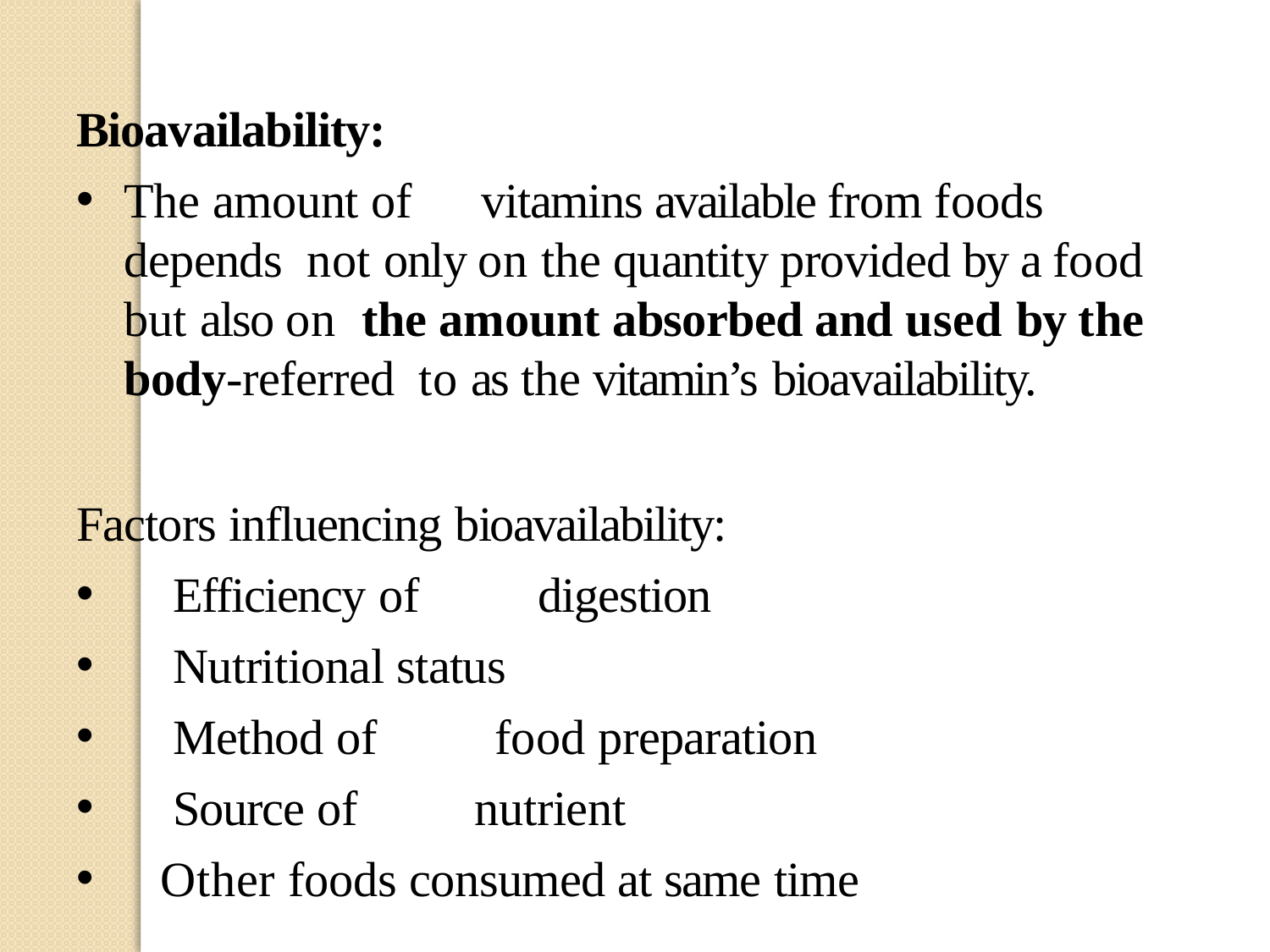

Bioavailability:
The amount of	vitamins available from foods depends  not only on the quantity provided by a food but also on  the amount absorbed and used by the body-referred  to as the vitamin’s bioavailability.

Factors influencing bioavailability:
Efficiency of	digestion
Nutritional status
Method of	food preparation
Source of	nutrient
Other foods consumed at same time